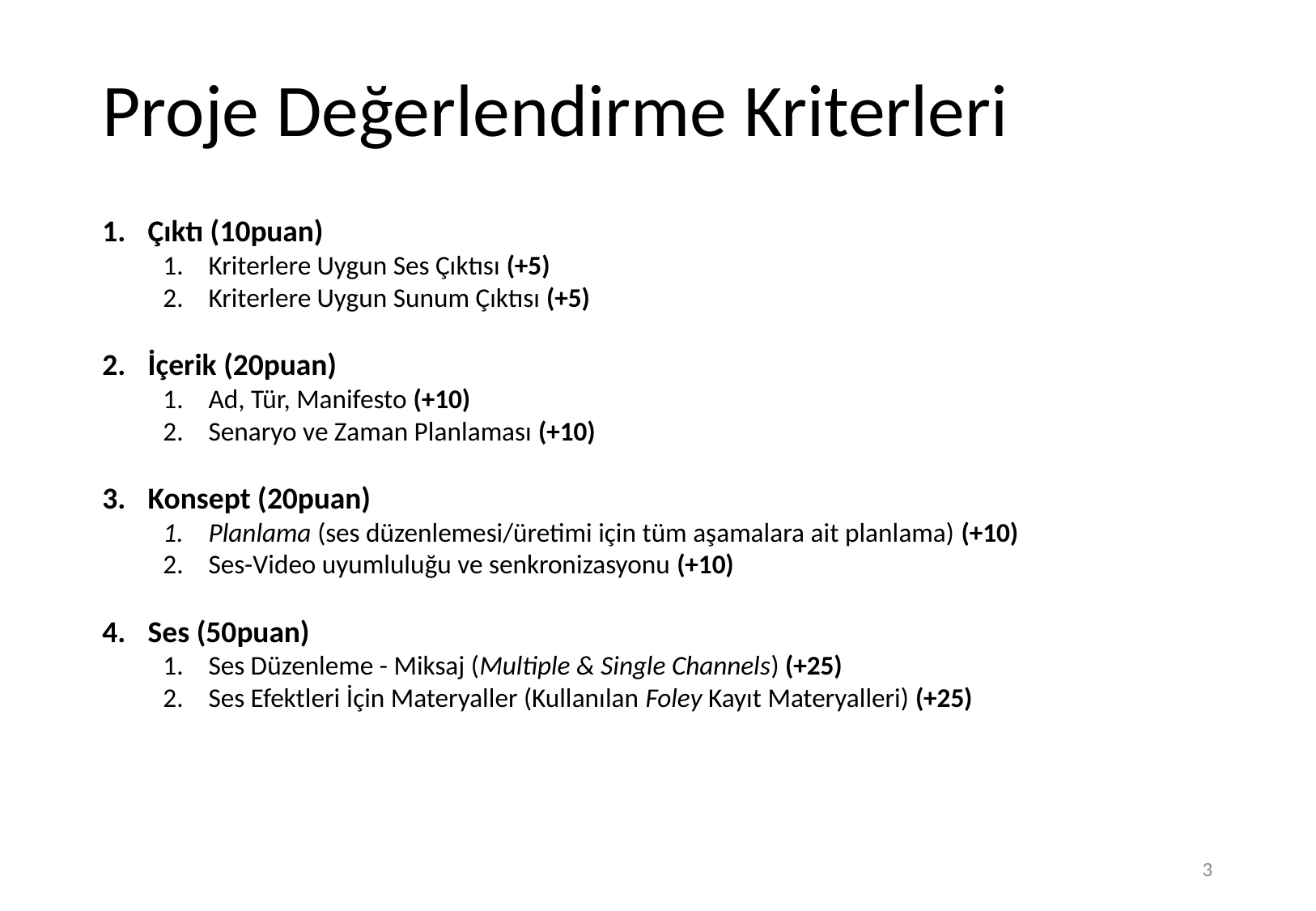

# Proje Değerlendirme Kriterleri
Çıktı (10puan)
Kriterlere Uygun Ses Çıktısı (+5)
Kriterlere Uygun Sunum Çıktısı (+5)
İçerik (20puan)
Ad, Tür, Manifesto (+10)
Senaryo ve Zaman Planlaması (+10)
Konsept (20puan)
Planlama (ses düzenlemesi/üretimi için tüm aşamalara ait planlama) (+10)
Ses-Video uyumluluğu ve senkronizasyonu (+10)
Ses (50puan)
Ses Düzenleme - Miksaj (Multiple & Single Channels) (+25)
Ses Efektleri İçin Materyaller (Kullanılan Foley Kayıt Materyalleri) (+25)
3